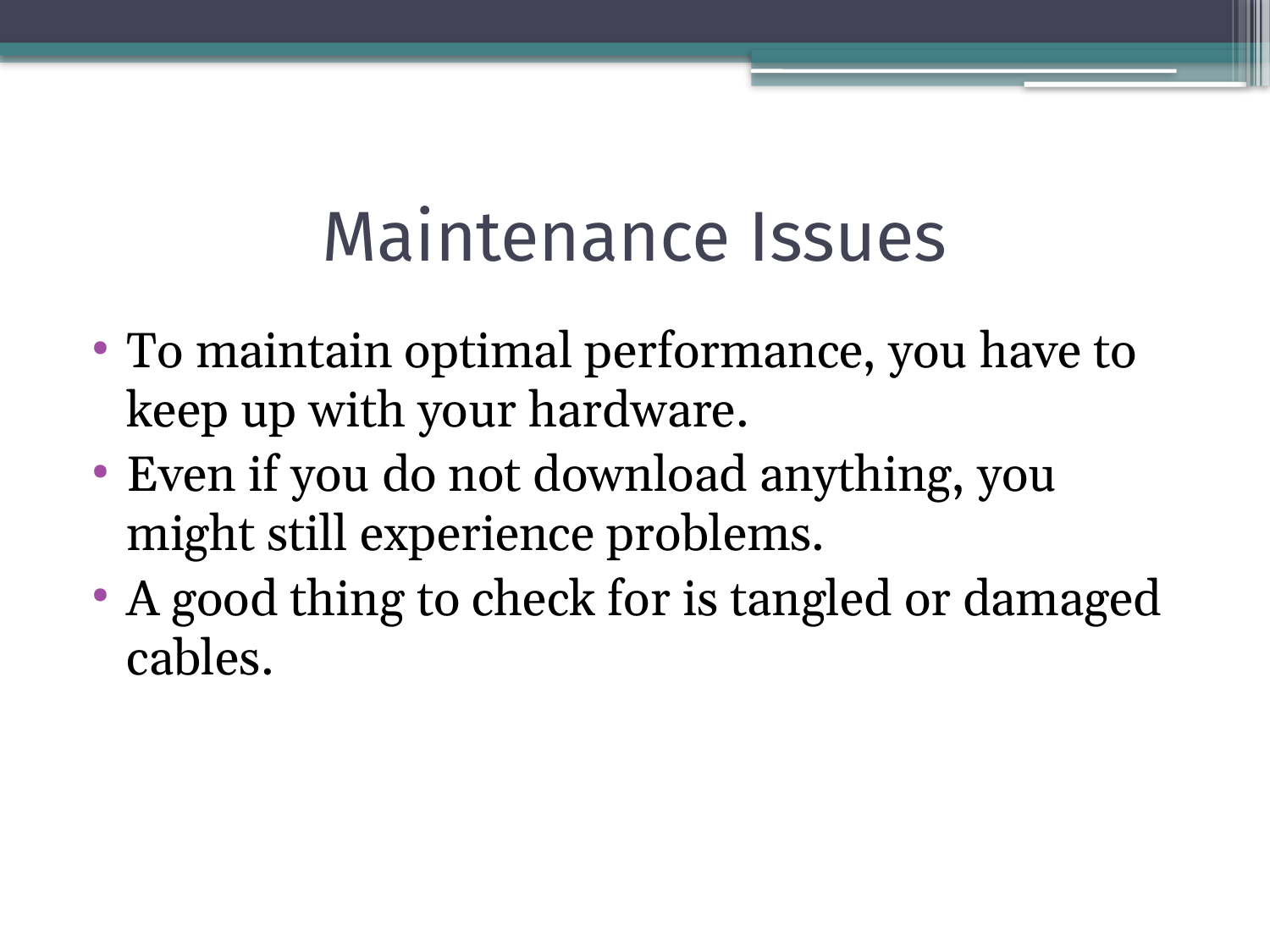

# Maintenance Issues
To maintain optimal performance, you have to keep up with your hardware.
Even if you do not download anything, you might still experience problems.
A good thing to check for is tangled or damaged cables.